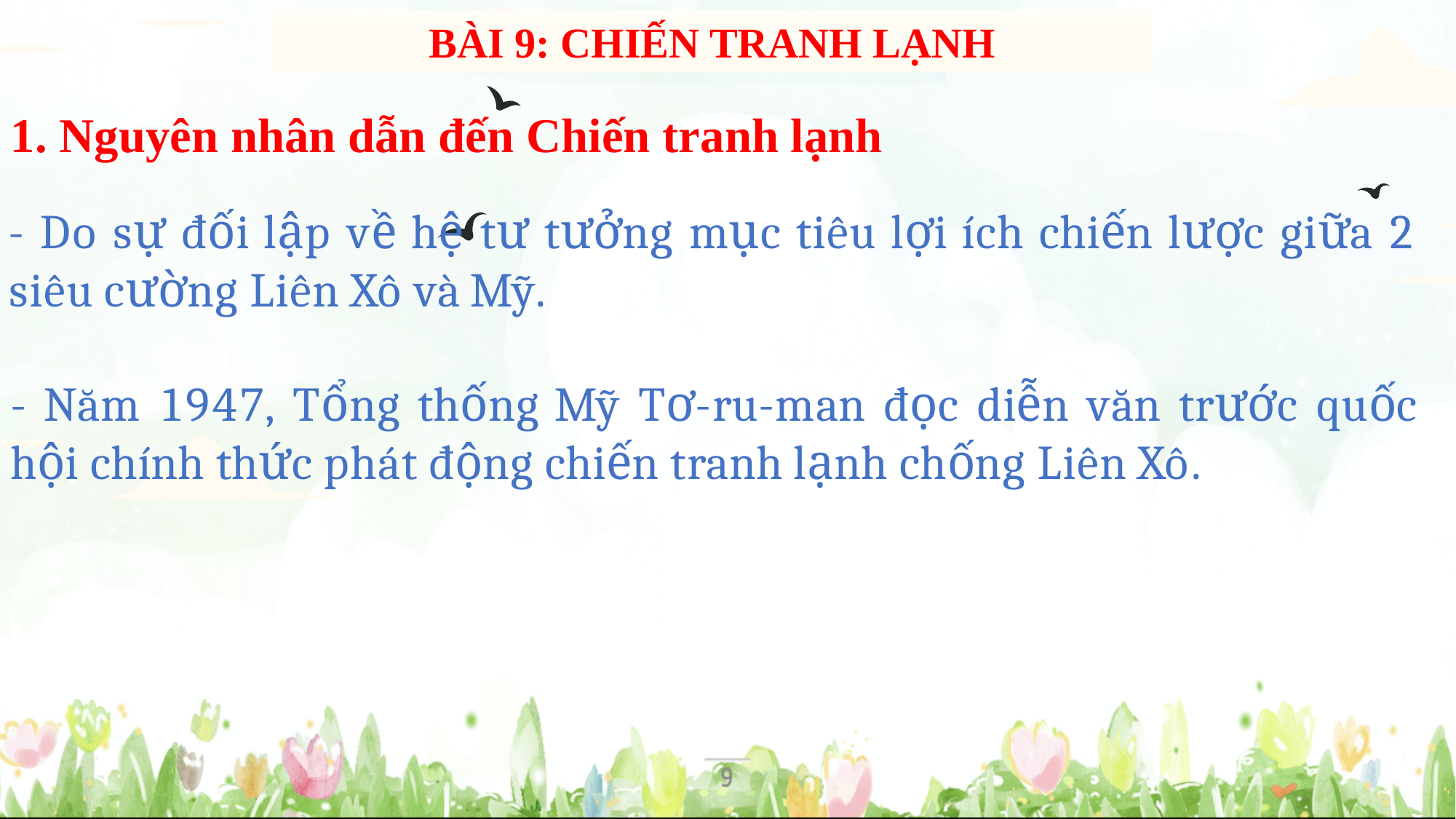

Quý thầy cô có nhu cầu về các bài giảng PowerPoint và giáo án word lịch sử từ khối 6-12.
Vui lòng liên hệ số điện thoại 0981457911 (cũng là số Zalo).
Ngoài ra còn hỗ trợ về SKKN, biện pháp thi GVG và thao giảng, chuyên đề.
Page: https://www.facebook.com/groups/baigianglichsu
BÀI 9: CHIẾN TRANH LẠNH
1. Nguyên nhân dẫn đến Chiến tranh lạnh
- Do sự đối lập về hệ tư tưởng mục tiêu lợi ích chiến lược giữa 2 siêu cường Liên Xô và Mỹ.
- Năm 1947, Tổng thống Mỹ Tơ-ru-man đọc diễn văn trước quốc hội chính thức phát động chiến tranh lạnh chống Liên Xô.